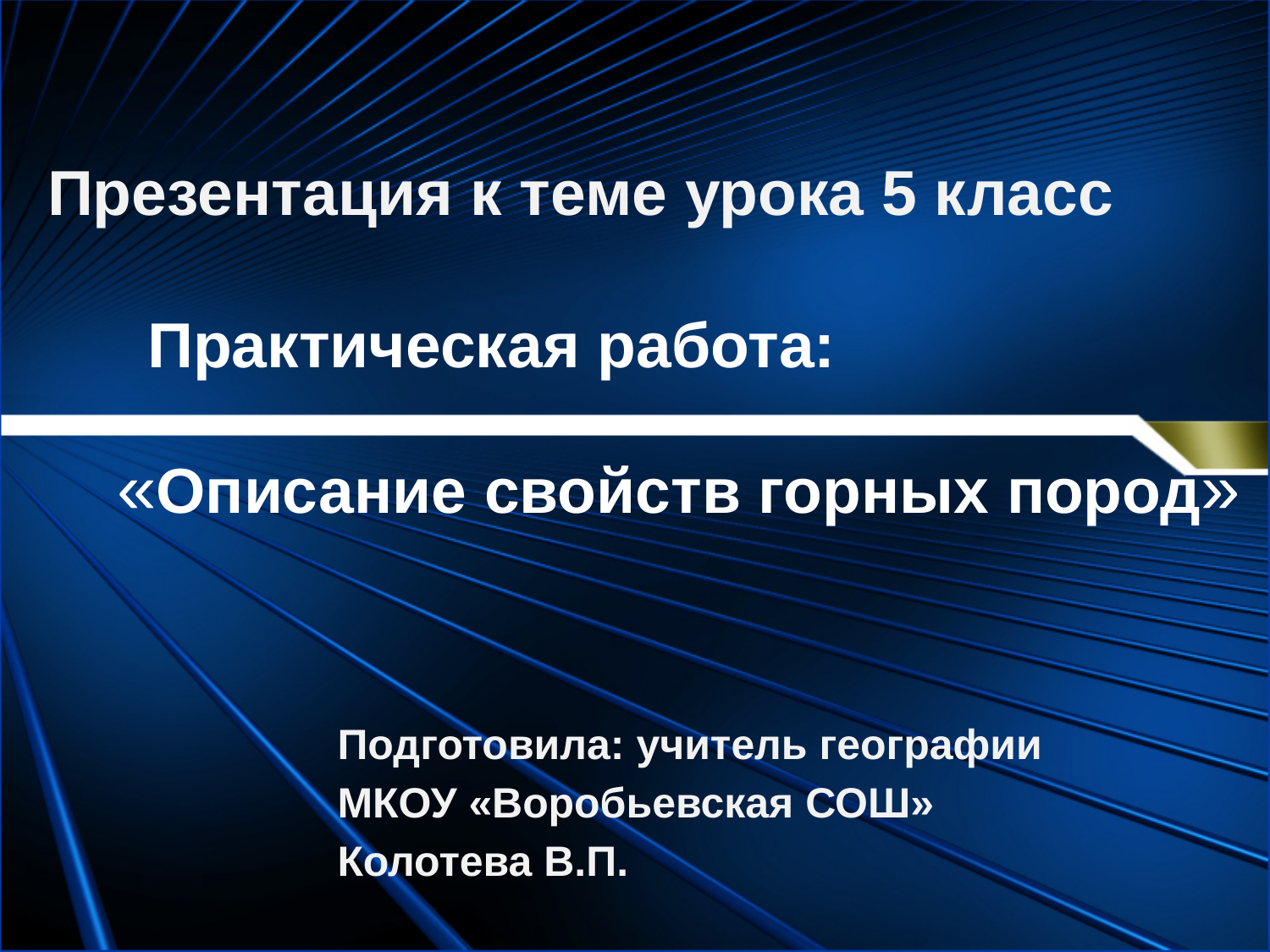

Презентация к теме урока 5 класс
# Практическая работа:
«Описание свойств горных пород»
Подготовила: учитель географии МКОУ «Воробьевская СОШ»   Колотева В.П.